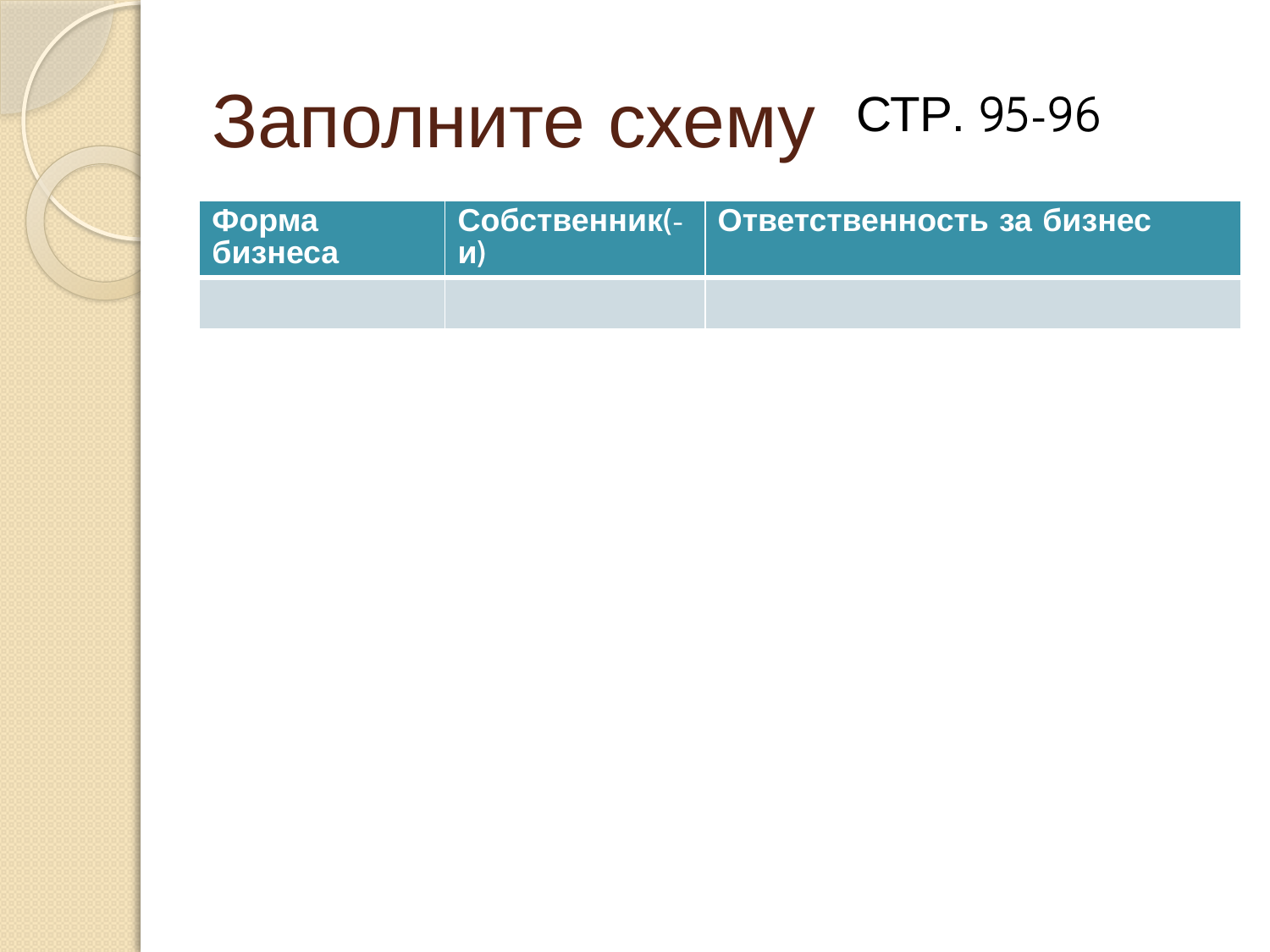

# Заполните схему
СТР. 95-96
| Форма бизнеса | Собственник(-и) | Ответственность за бизнес |
| --- | --- | --- |
|  |  |  |